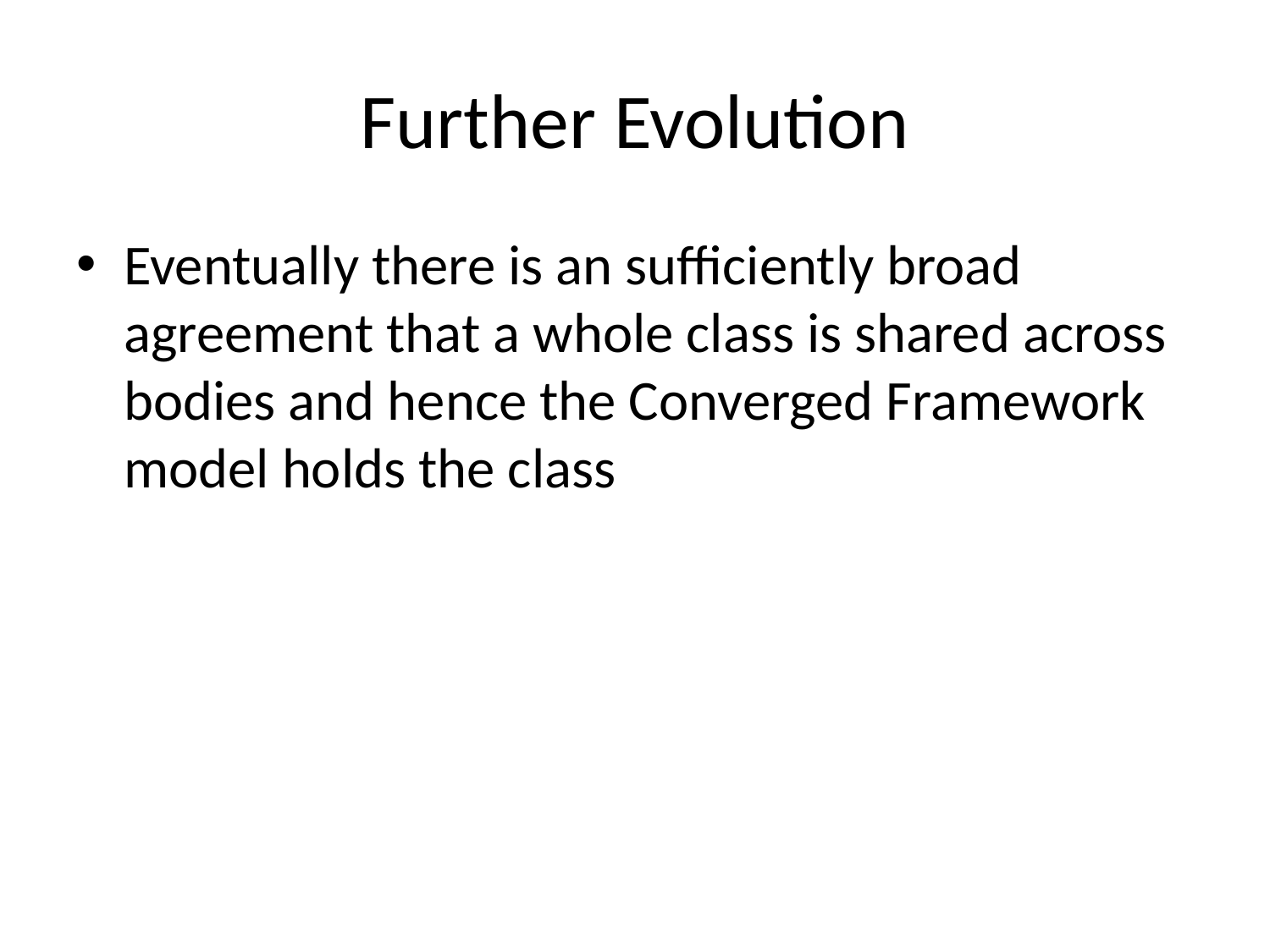

# Further Evolution
Eventually there is an sufficiently broad agreement that a whole class is shared across bodies and hence the Converged Framework model holds the class